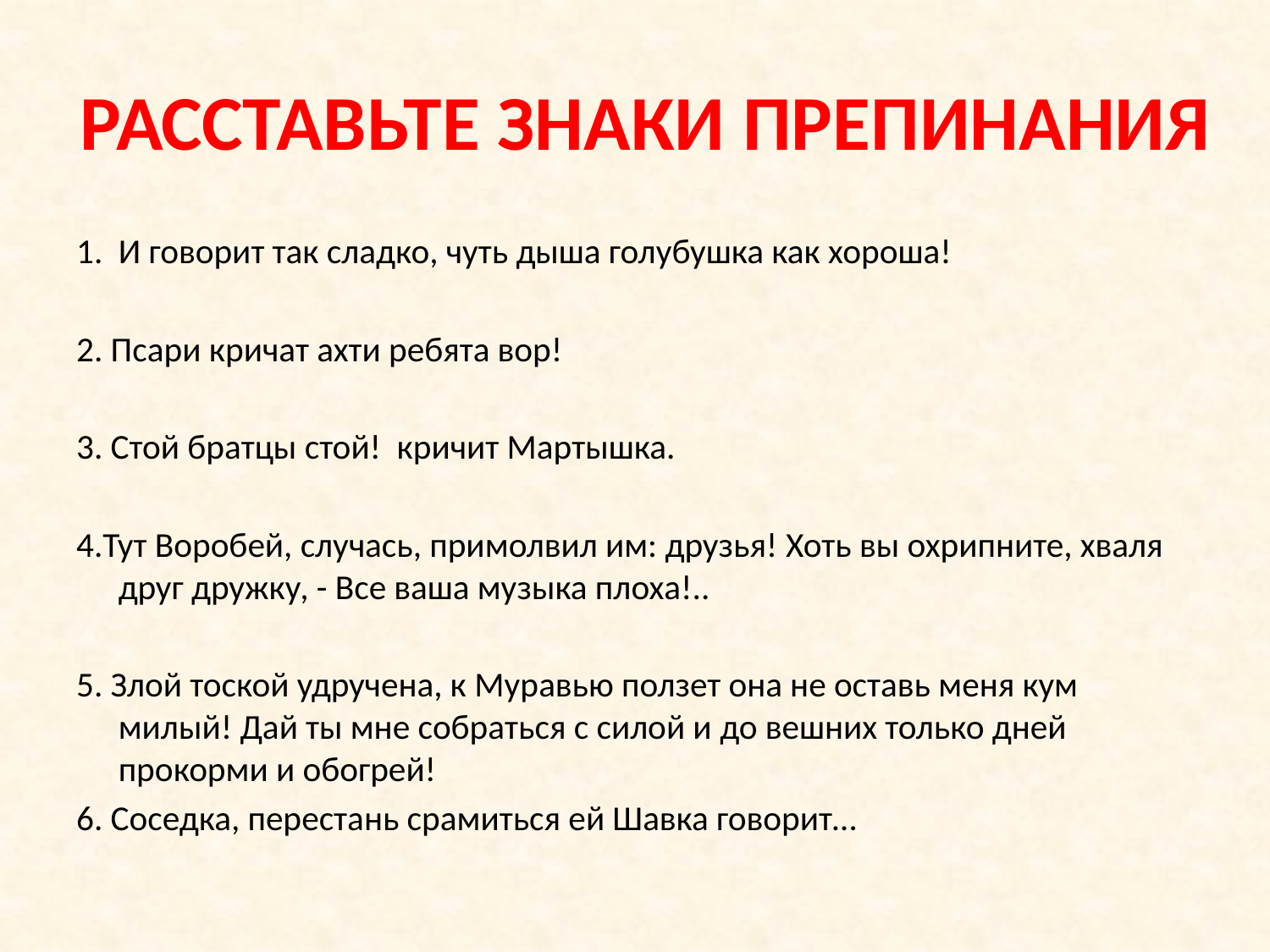

# РАССТАВЬТЕ ЗНАКИ ПРЕПИНАНИЯ
1.  И говорит так сладко, чуть дыша голубушка как хороша!

2. Псари кричат ахти ребята вор!

3. Стой братцы стой!  кричит Мартышка.

4.Тут Воробей, случась, примолвил им: друзья! Хоть вы охрипните, хваля друг дружку, - Все ваша музыка плоха!..

5. Злой тоской удручена, к Муравью ползет она не оставь меня кум милый! Дай ты мне собраться с силой и до вешних только дней прокорми и обогрей!
6. Соседка, перестань срамиться ей Шавка говорит…